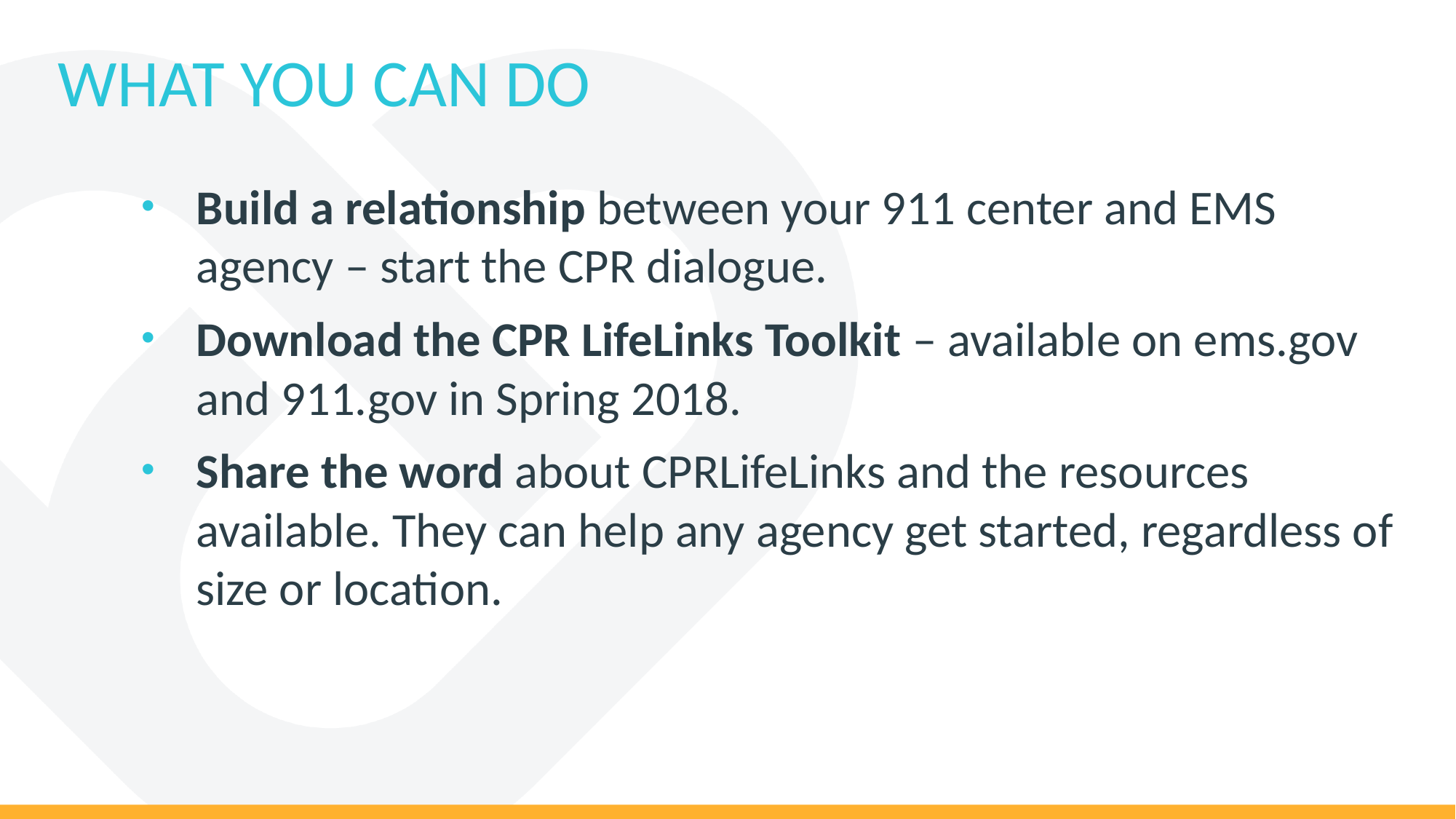

# What you can do
Build a relationship between your 911 center and EMS agency – start the CPR dialogue.
Download the CPR LifeLinks Toolkit – available on ems.gov and 911.gov in Spring 2018.
Share the word about CPRLifeLinks and the resources available. They can help any agency get started, regardless of size or location.